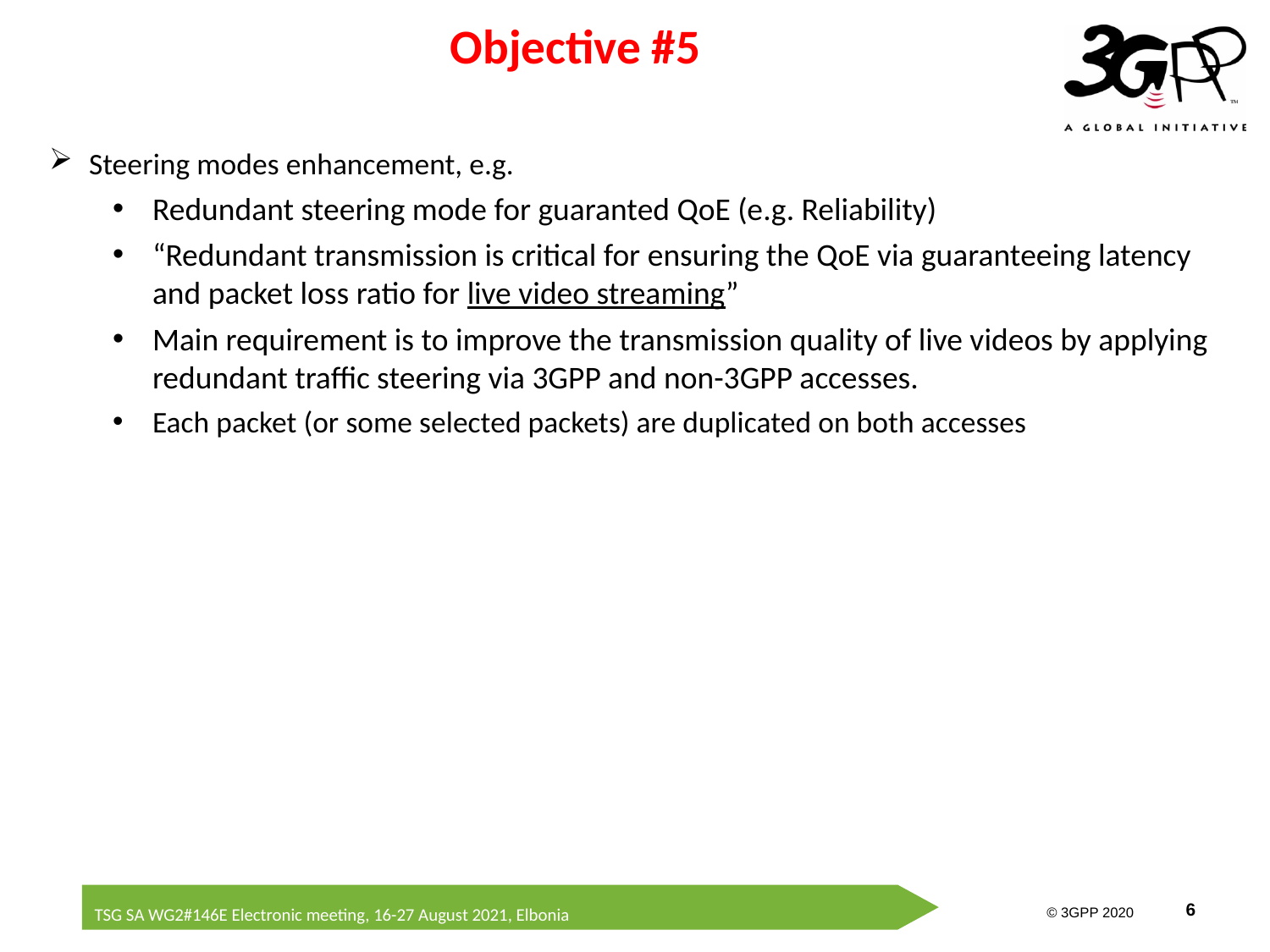

# Objective #5

Steering modes enhancement, e.g.
Redundant steering mode for guaranted QoE (e.g. Reliability)
“Redundant transmission is critical for ensuring the QoE via guaranteeing latency and packet loss ratio for live video streaming”
Main requirement is to improve the transmission quality of live videos by applying redundant traffic steering via 3GPP and non-3GPP accesses.
Each packet (or some selected packets) are duplicated on both accesses